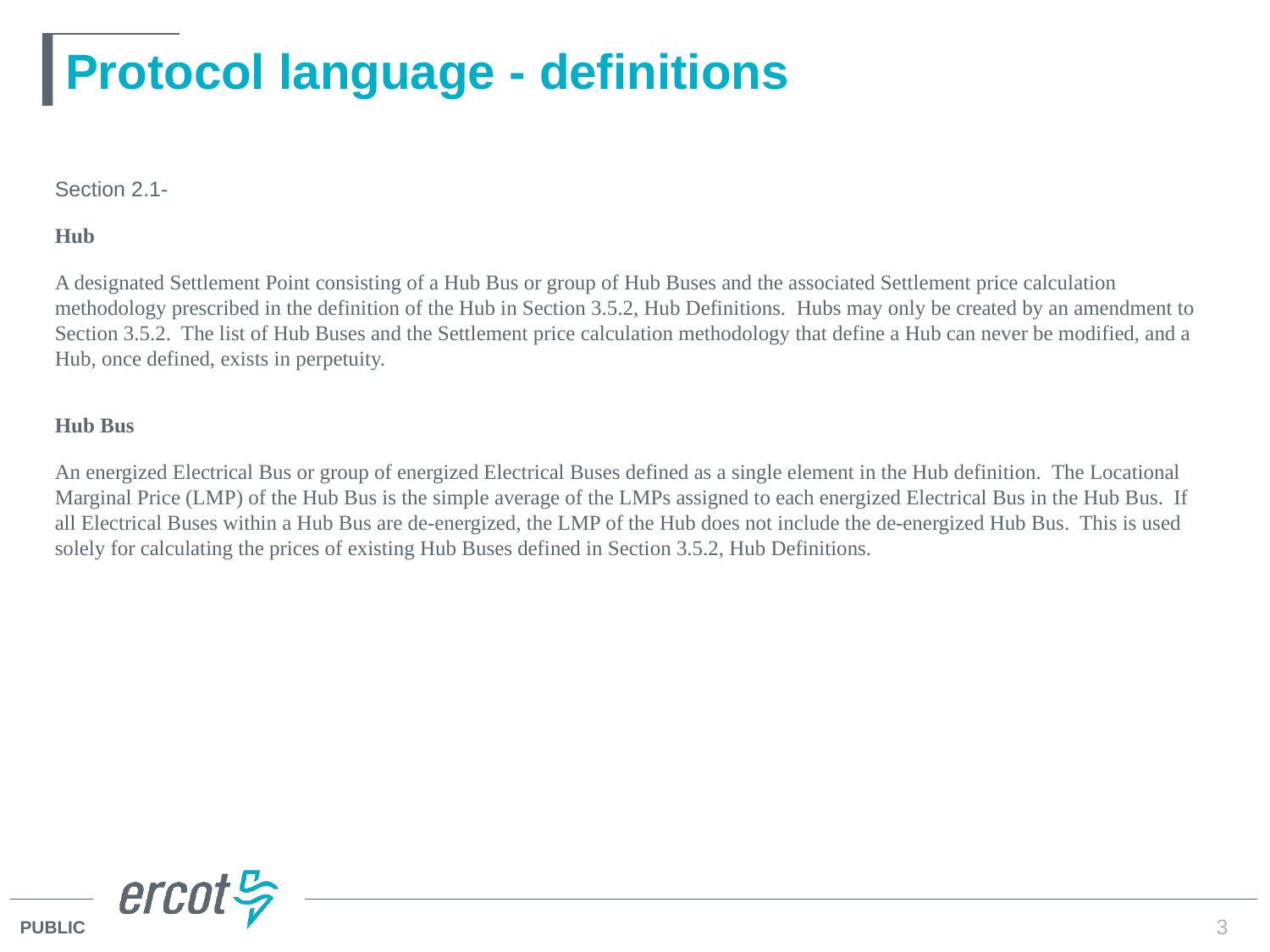

# Protocol language - definitions
Section 2.1-
Hub
A designated Settlement Point consisting of a Hub Bus or group of Hub Buses and the associated Settlement price calculation methodology prescribed in the definition of the Hub in Section 3.5.2, Hub Definitions.  Hubs may only be created by an amendment to Section 3.5.2.  The list of Hub Buses and the Settlement price calculation methodology that define a Hub can never be modified, and a Hub, once defined, exists in perpetuity.
Hub Bus
An energized Electrical Bus or group of energized Electrical Buses defined as a single element in the Hub definition.  The Locational Marginal Price (LMP) of the Hub Bus is the simple average of the LMPs assigned to each energized Electrical Bus in the Hub Bus.  If all Electrical Buses within a Hub Bus are de-energized, the LMP of the Hub does not include the de-energized Hub Bus.  This is used solely for calculating the prices of existing Hub Buses defined in Section 3.5.2, Hub Definitions.
3